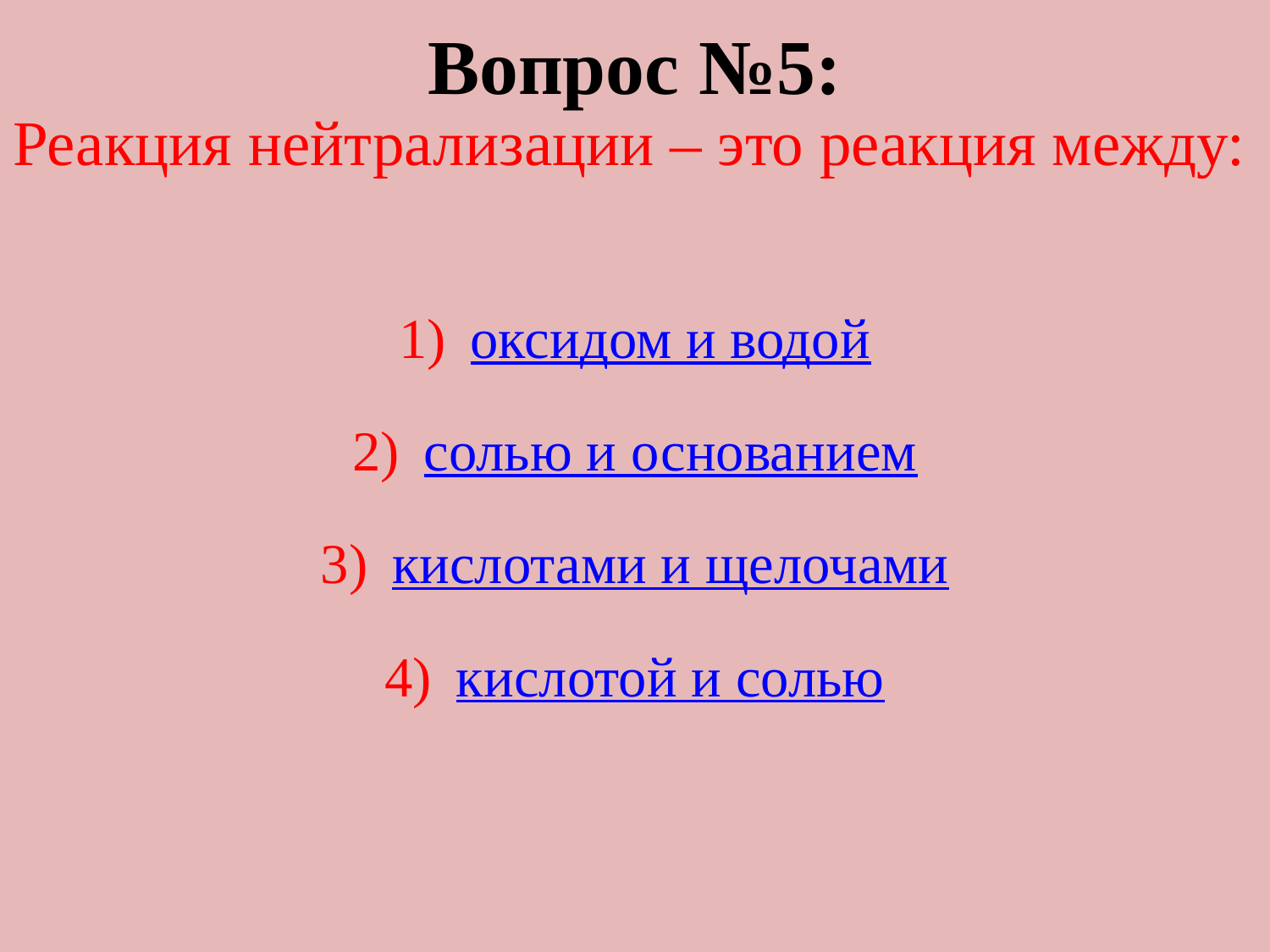

# Вопрос №5:
Реакция нейтрализации – это реакция между:

оксидом и водой
солью и основанием
кислотами и щелочами
кислотой и солью